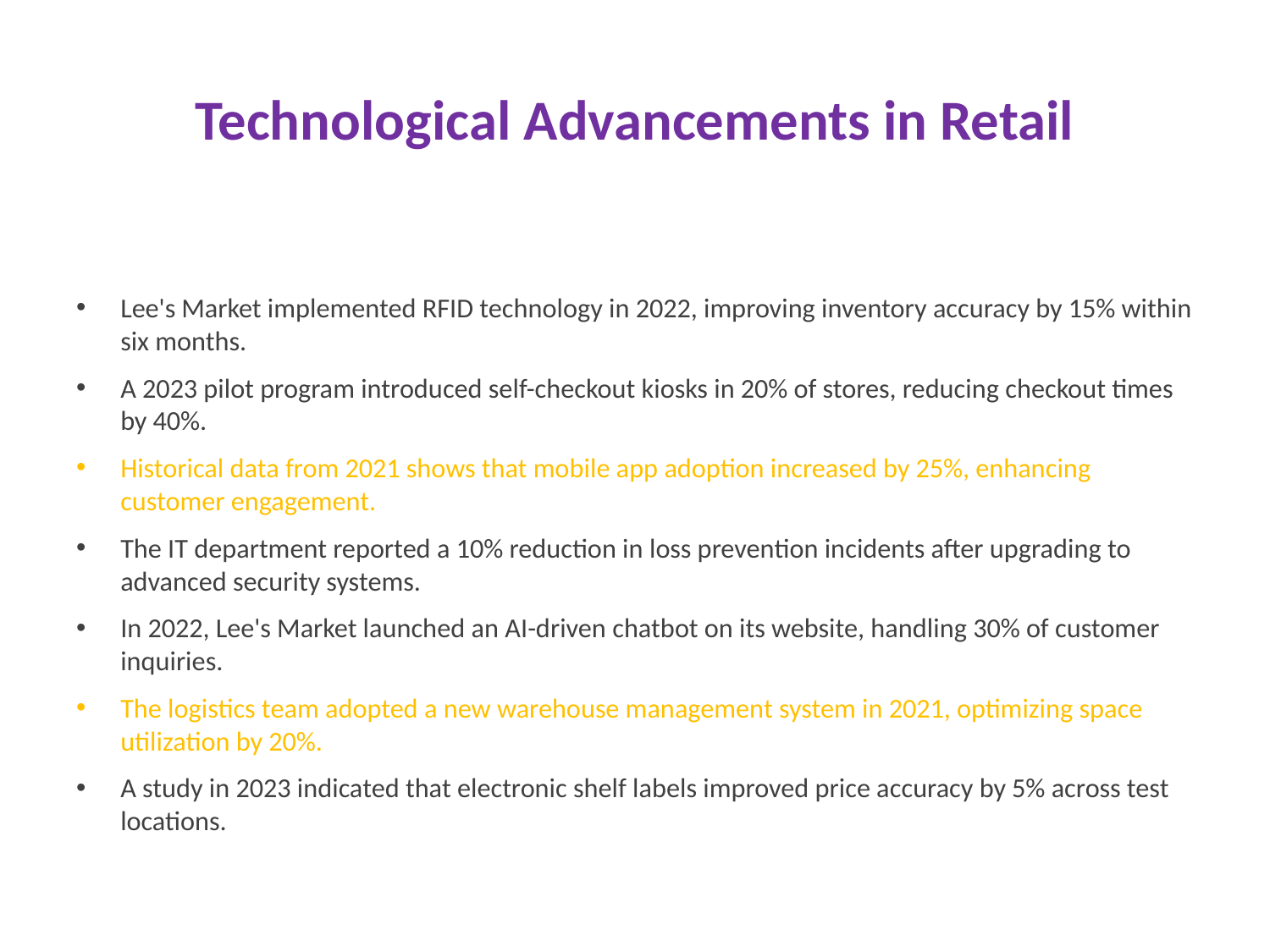

# Technological Advancements in Retail

Lee's Market implemented RFID technology in 2022, improving inventory accuracy by 15% within six months.
A 2023 pilot program introduced self-checkout kiosks in 20% of stores, reducing checkout times by 40%.
Historical data from 2021 shows that mobile app adoption increased by 25%, enhancing customer engagement.
The IT department reported a 10% reduction in loss prevention incidents after upgrading to advanced security systems.
In 2022, Lee's Market launched an AI-driven chatbot on its website, handling 30% of customer inquiries.
The logistics team adopted a new warehouse management system in 2021, optimizing space utilization by 20%.
A study in 2023 indicated that electronic shelf labels improved price accuracy by 5% across test locations.